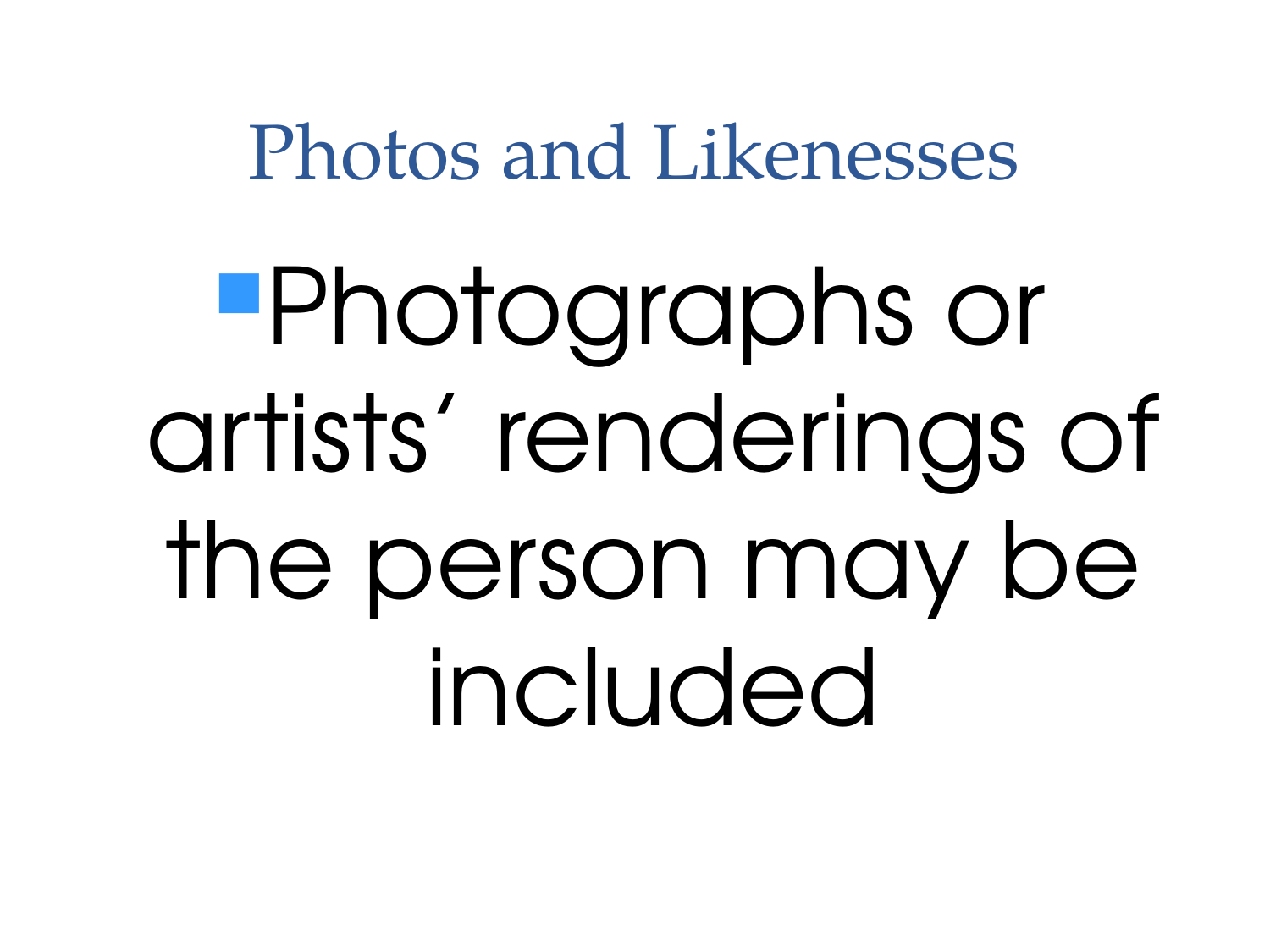

# Photos and Likenesses
Photographs or artists’ renderings of the person may be included